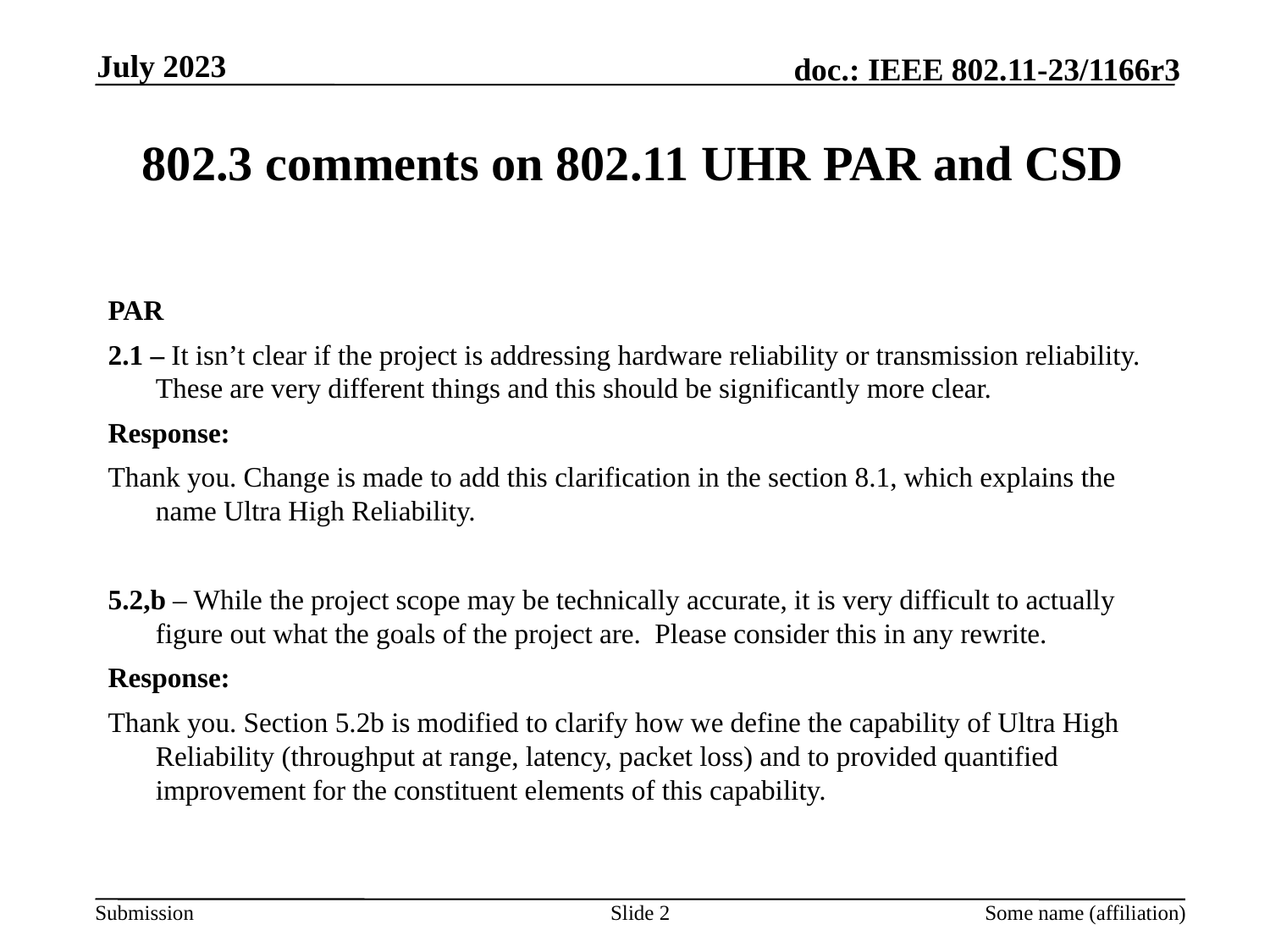

July 2023
# 802.3 comments on 802.11 UHR PAR and CSD
PAR
2.1 – It isn’t clear if the project is addressing hardware reliability or transmission reliability.  These are very different things and this should be significantly more clear.
Response:
Thank you. Change is made to add this clarification in the section 8.1, which explains the name Ultra High Reliability.

5.2,b – While the project scope may be technically accurate, it is very difficult to actually figure out what the goals of the project are.  Please consider this in any rewrite.
Response:
Thank you. Section 5.2b is modified to clarify how we define the capability of Ultra High Reliability (throughput at range, latency, packet loss) and to provided quantified improvement for the constituent elements of this capability.

Slide 2
Some name (affiliation)